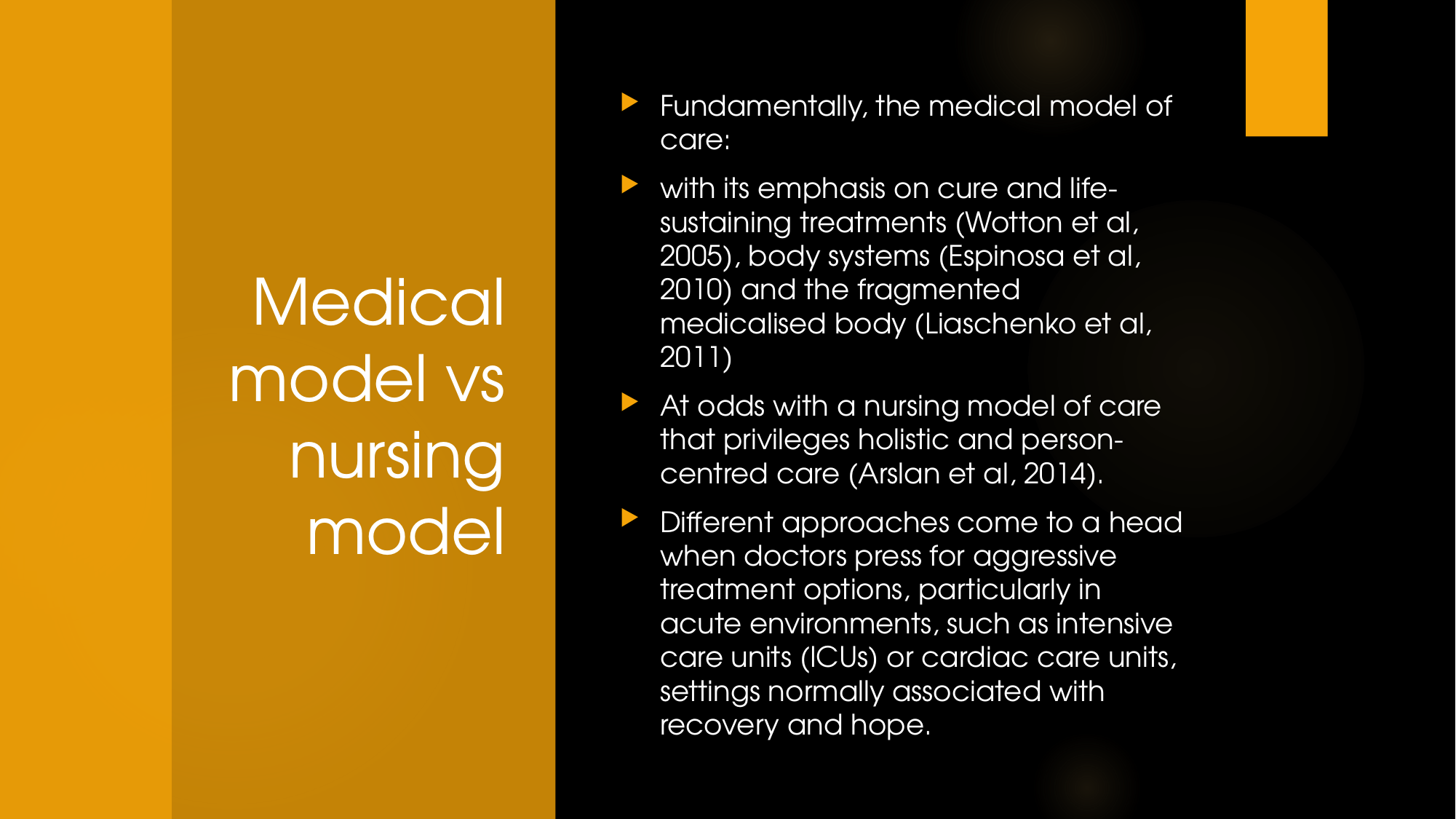

# Medical model vs nursing model
Fundamentally, the medical model of care:
with its emphasis on cure and life-sustaining treatments (Wotton et al, 2005), body systems (Espinosa et al, 2010) and the fragmented medicalised body (Liaschenko et al, 2011)
At odds with a nursing model of care that privileges holistic and person-centred care (Arslan et al, 2014).
Different approaches come to a head when doctors press for aggressive treatment options, particularly in acute environments, such as intensive care units (ICUs) or cardiac care units, settings normally associated with recovery and hope.